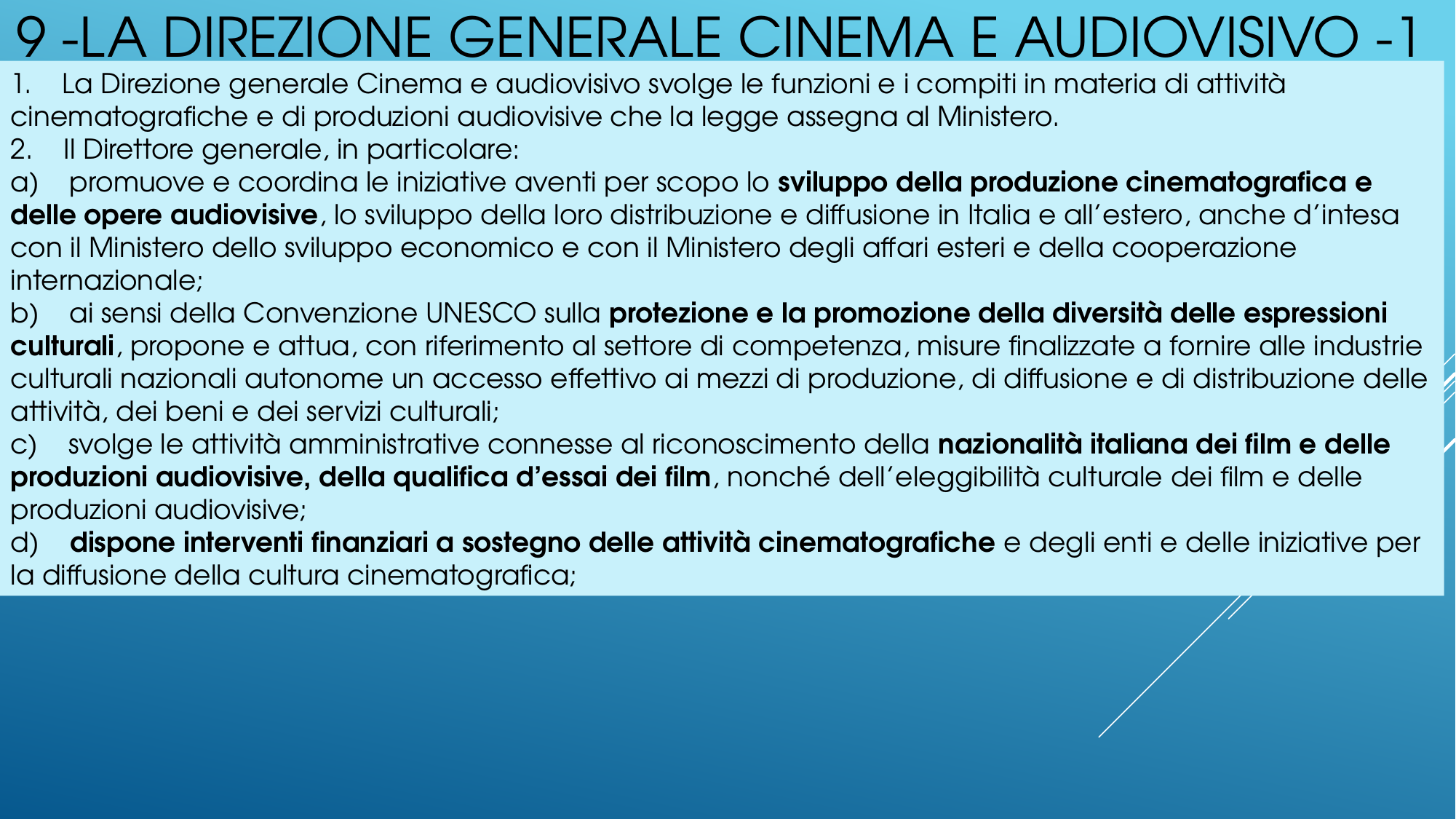

# 9 -LA DIREZIONE GENERALE CINEMA e AUdiovisiVO -1
1.    La Direzione generale Cinema e audiovisivo svolge le funzioni e i compiti in materia di attività cinematografiche e di produzioni audiovisive che la legge assegna al Ministero.
2.    Il Direttore generale, in particolare:
a)    promuove e coordina le iniziative aventi per scopo lo sviluppo della produzione cinematografica e delle opere audiovisive, lo sviluppo della loro distribuzione e diffusione in Italia e all’estero, anche d’intesa con il Ministero dello sviluppo economico e con il Ministero degli affari esteri e della cooperazione internazionale;
b)    ai sensi della Convenzione UNESCO sulla protezione e la promozione della diversità delle espressioni culturali, propone e attua, con riferimento al settore di competenza, misure finalizzate a fornire alle industrie culturali nazionali autonome un accesso effettivo ai mezzi di produzione, di diffusione e di distribuzione delle attività, dei beni e dei servizi culturali;
c)    svolge le attività amministrative connesse al riconoscimento della nazionalità italiana dei film e delle produzioni audiovisive, della qualifica d’essai dei film, nonché dell’eleggibilità culturale dei film e delle produzioni audiovisive;
d)    dispone interventi finanziari a sostegno delle attività cinematografiche e degli enti e delle iniziative per la diffusione della cultura cinematografica;